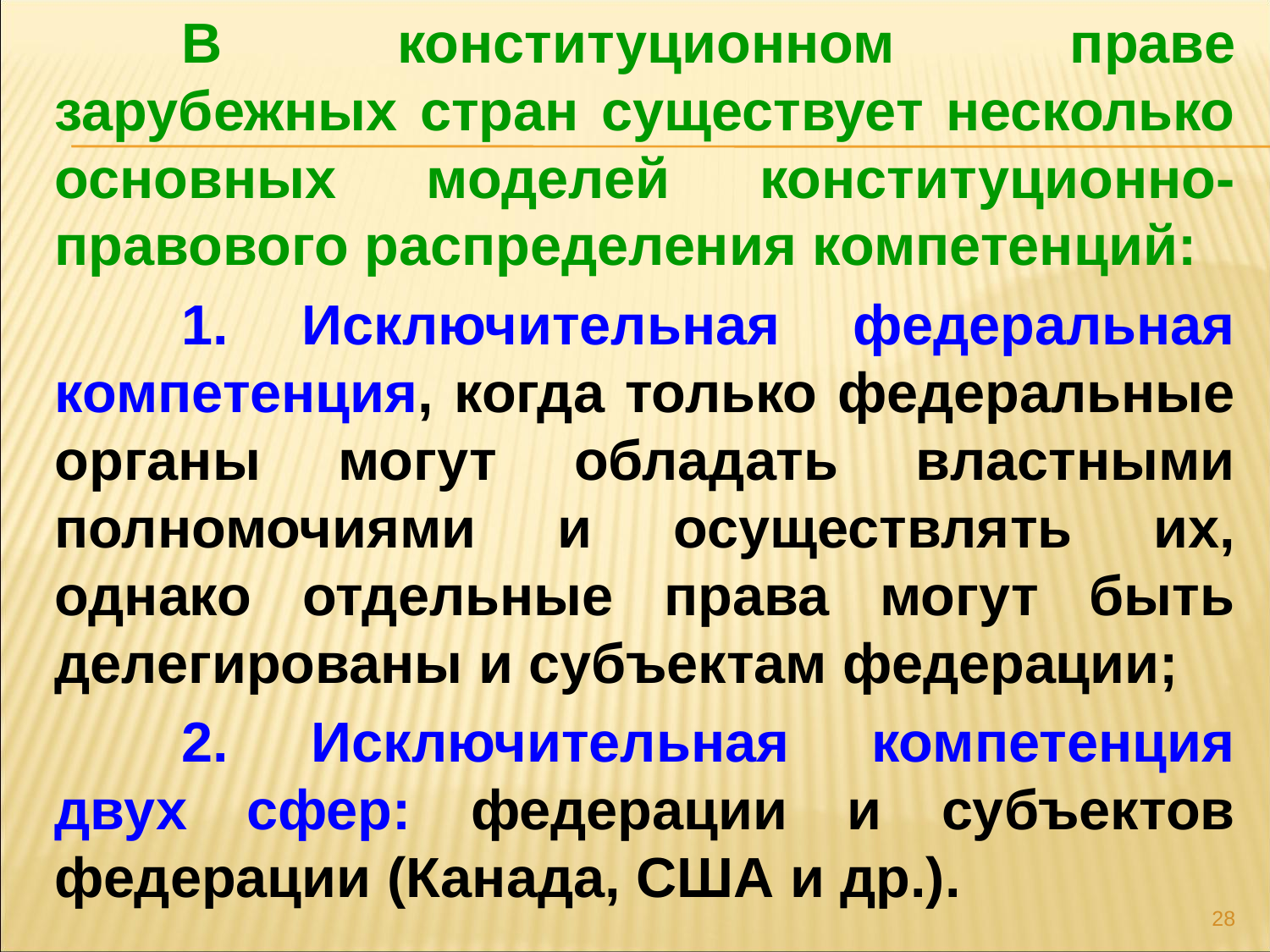

В конституционном праве зарубежных стран существует несколько основных моделей конституционно-правового распределения компетенций:
	1. Исключительная федеральная компетенция, когда только федеральные органы могут обладать властными полномочиями и осуществлять их, однако отдельные права могут быть делегированы и субъектам федерации;
	2. Исключительная компетенция двух сфер: федерации и субъектов федерации (Канада, США и др.).
28